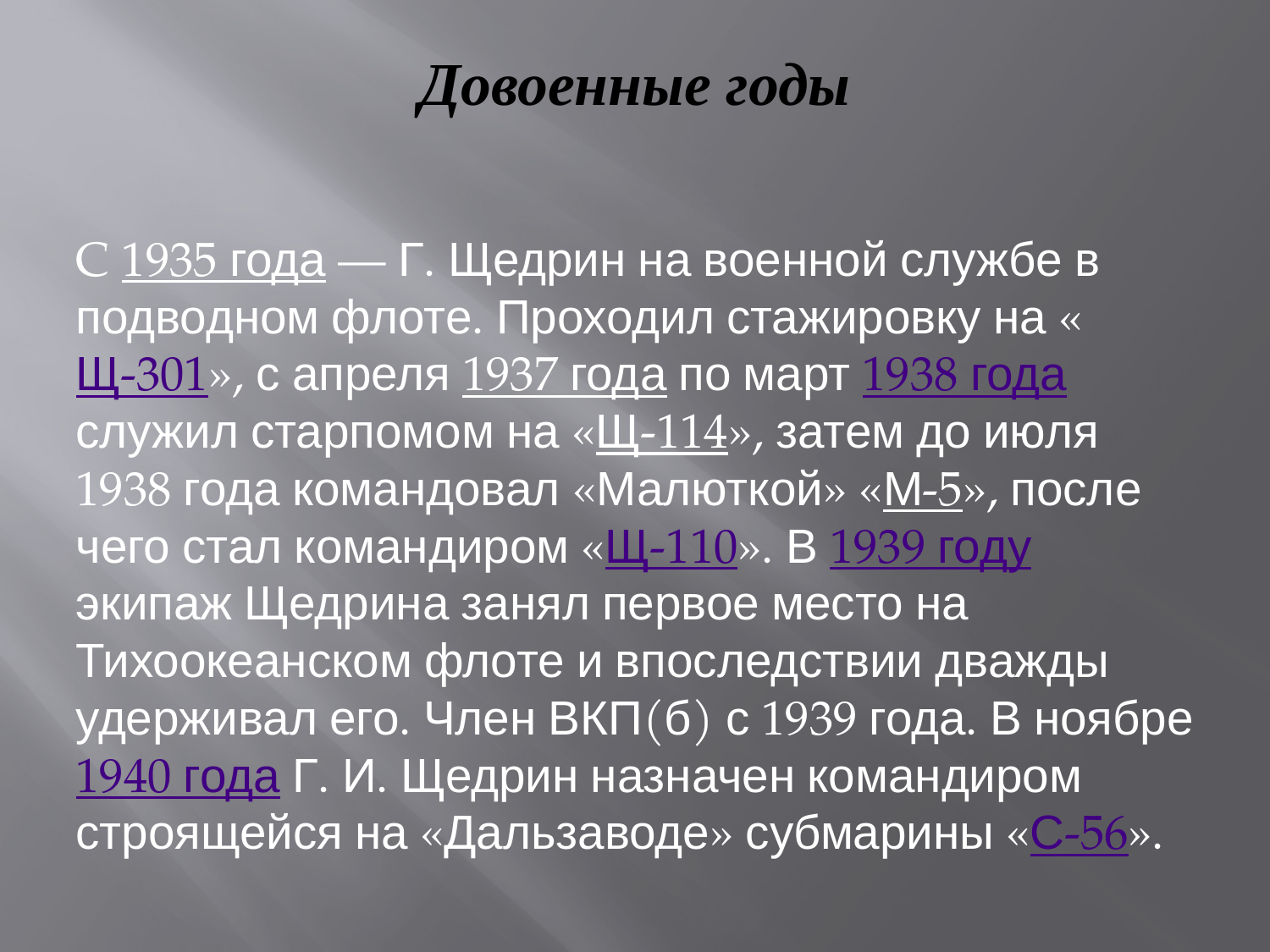

# Довоенные годы
C 1935 года — Г. Щедрин на военной службе в подводном флоте. Проходил стажировку на «Щ-301», с апреля 1937 года по март 1938 года служил старпомом на «Щ-114», затем до июля 1938 года командовал «Малюткой» «М-5», после чего стал командиром «Щ-110». В 1939 году экипаж Щедрина занял первое место на Тихоокеанском флоте и впоследствии дважды удерживал его. Член ВКП(б) с 1939 года. В ноябре 1940 года Г. И. Щедрин назначен командиром строящейся на «Дальзаводе» субмарины «С-56».